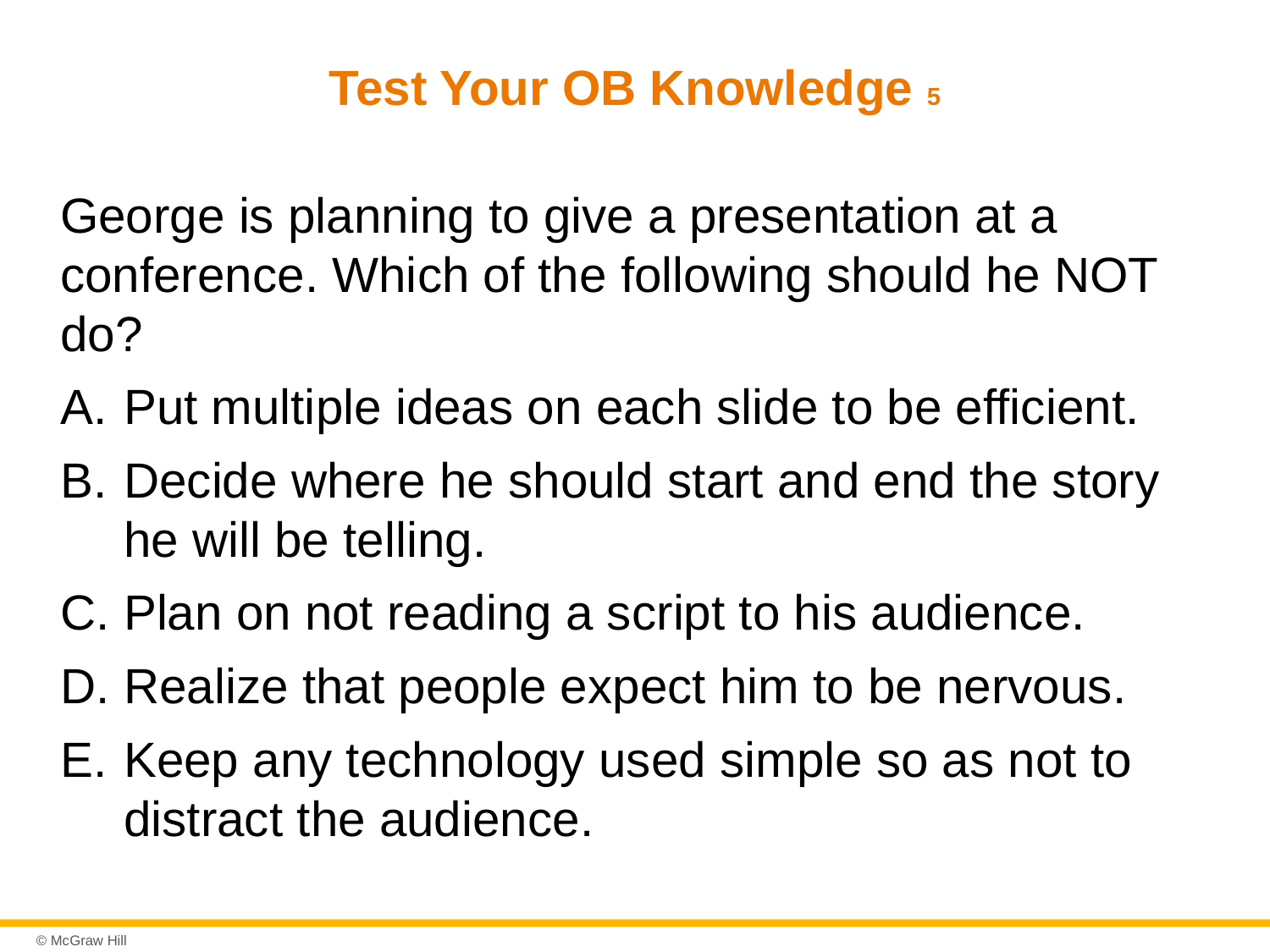

# Test Your OB Knowledge 5
George is planning to give a presentation at a conference. Which of the following should he NOT do?
Put multiple ideas on each slide to be efficient.
Decide where he should start and end the story he will be telling.
Plan on not reading a script to his audience.
Realize that people expect him to be nervous.
Keep any technology used simple so as not to distract the audience.